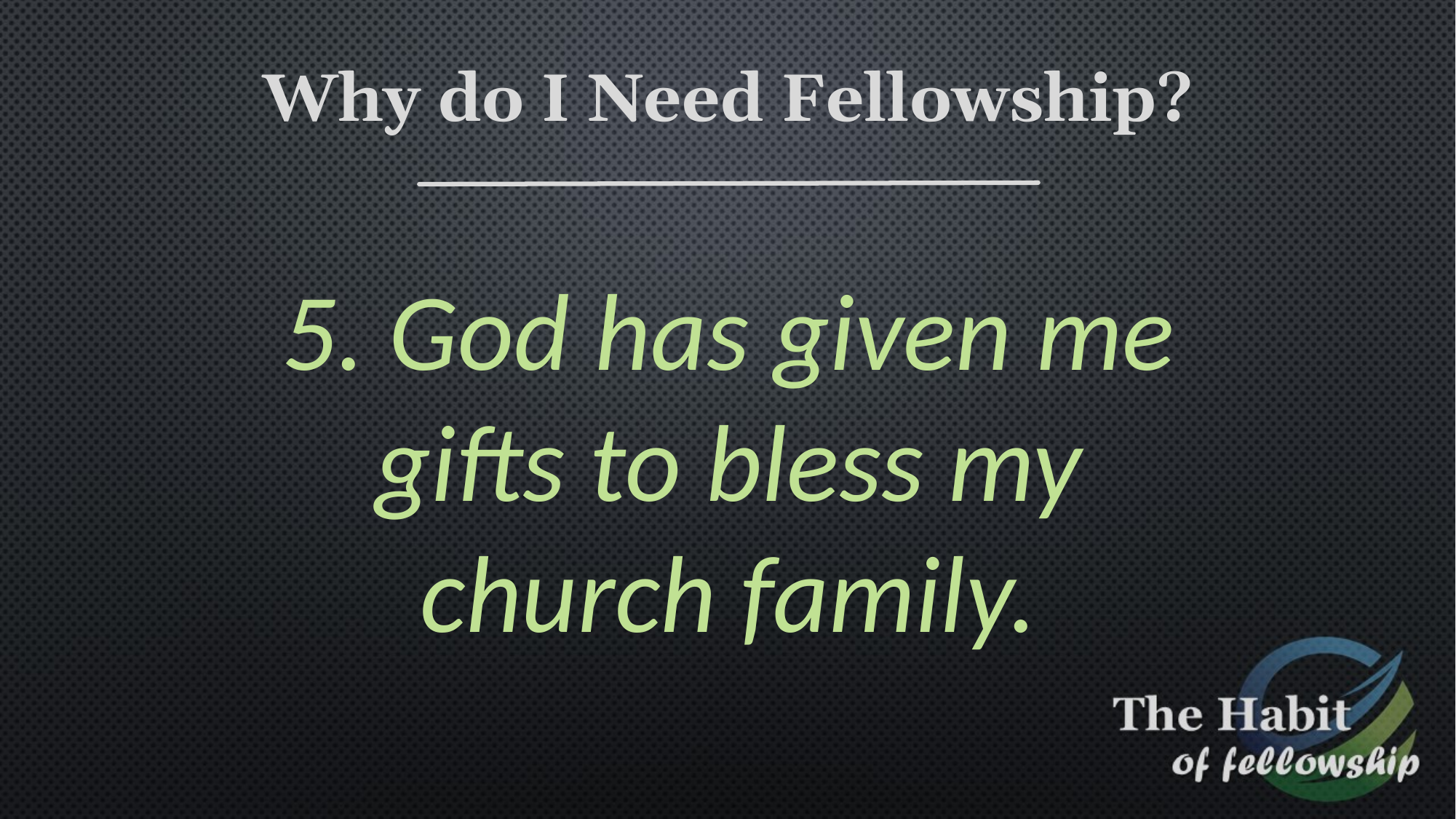

Why do I Need Fellowship?
5. God has given me gifts to bless my church family.